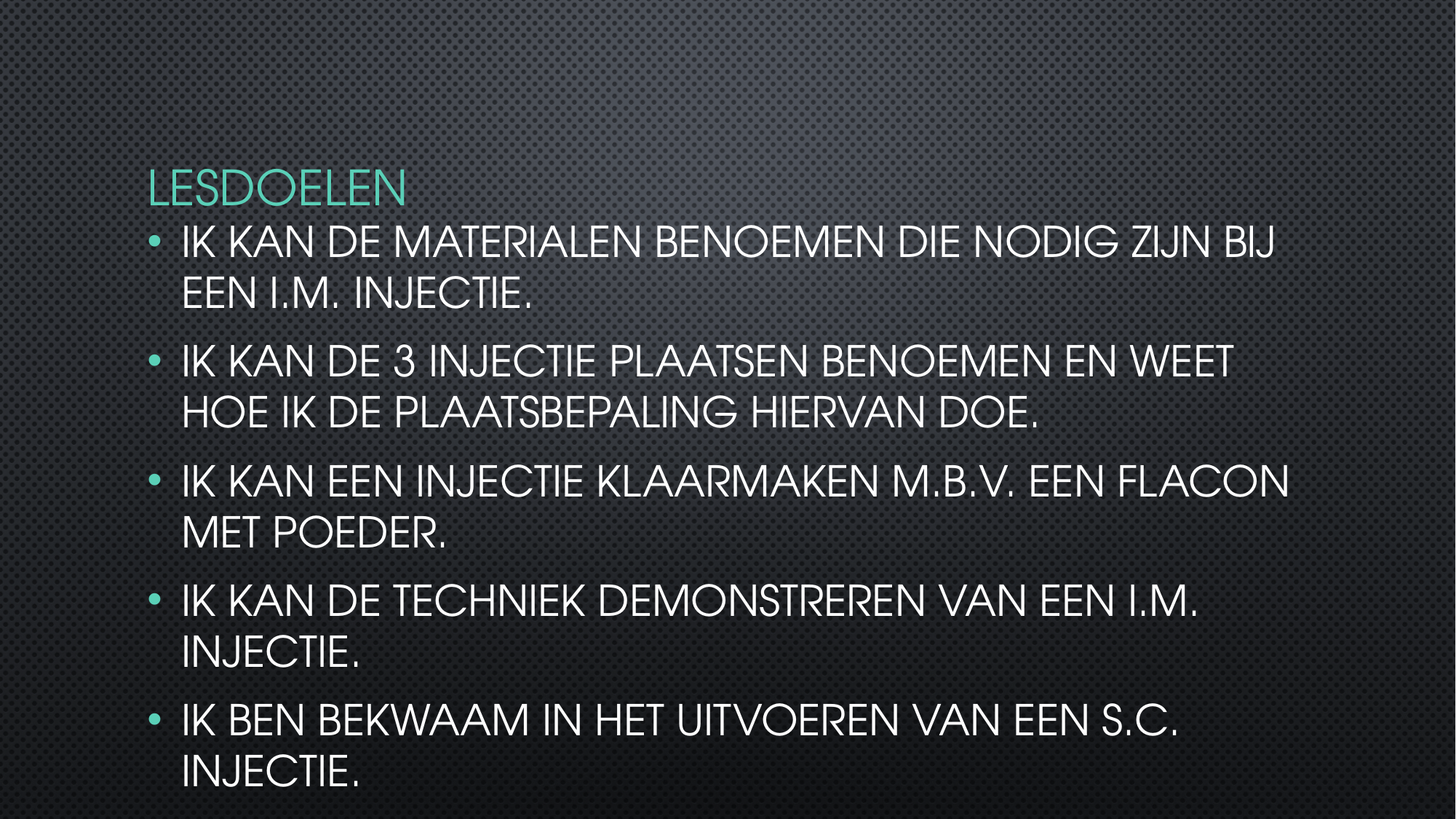

# lesdoelen
Ik kan de materialen benoemen die nodig zijn bij een I.M. injectie.
Ik kan de 3 injectie plaatsen benoemen en weet hoe ik de plaatsbepaling hiervan doe.
Ik kan een injectie klaarmaken m.b.v. een flacon met poeder.
Ik kan de techniek demonstreren van een I.M. injectie.
Ik ben bekwaam in het uitvoeren van een S.C. injectie.